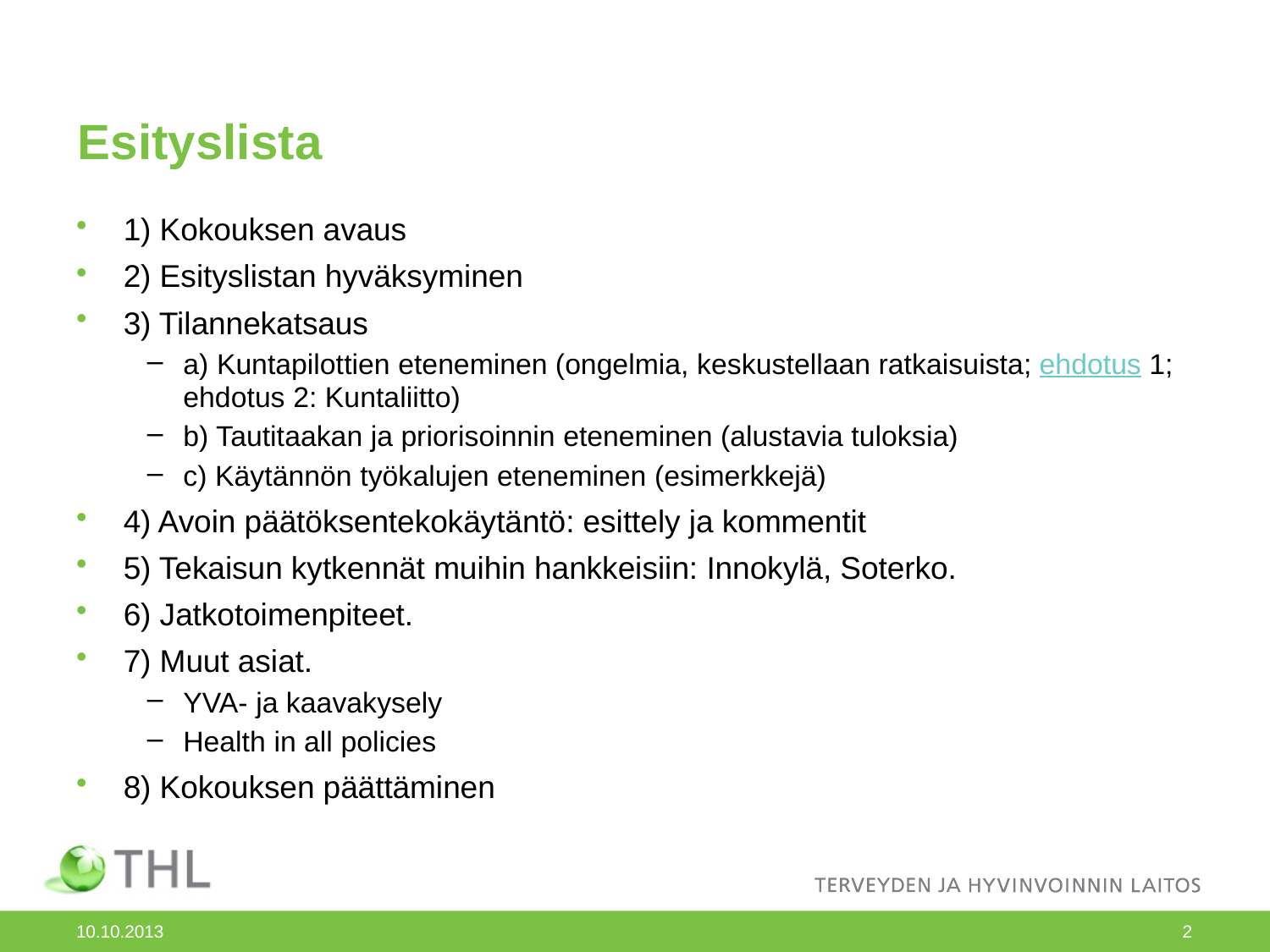

# Esityslista
1) Kokouksen avaus
2) Esityslistan hyväksyminen
3) Tilannekatsaus
a) Kuntapilottien eteneminen (ongelmia, keskustellaan ratkaisuista; ehdotus 1; ehdotus 2: Kuntaliitto)
b) Tautitaakan ja priorisoinnin eteneminen (alustavia tuloksia)
c) Käytännön työkalujen eteneminen (esimerkkejä)
4) Avoin päätöksentekokäytäntö: esittely ja kommentit
5) Tekaisun kytkennät muihin hankkeisiin: Innokylä, Soterko.
6) Jatkotoimenpiteet.
7) Muut asiat.
YVA- ja kaavakysely
Health in all policies
8) Kokouksen päättäminen
10.10.2013
2